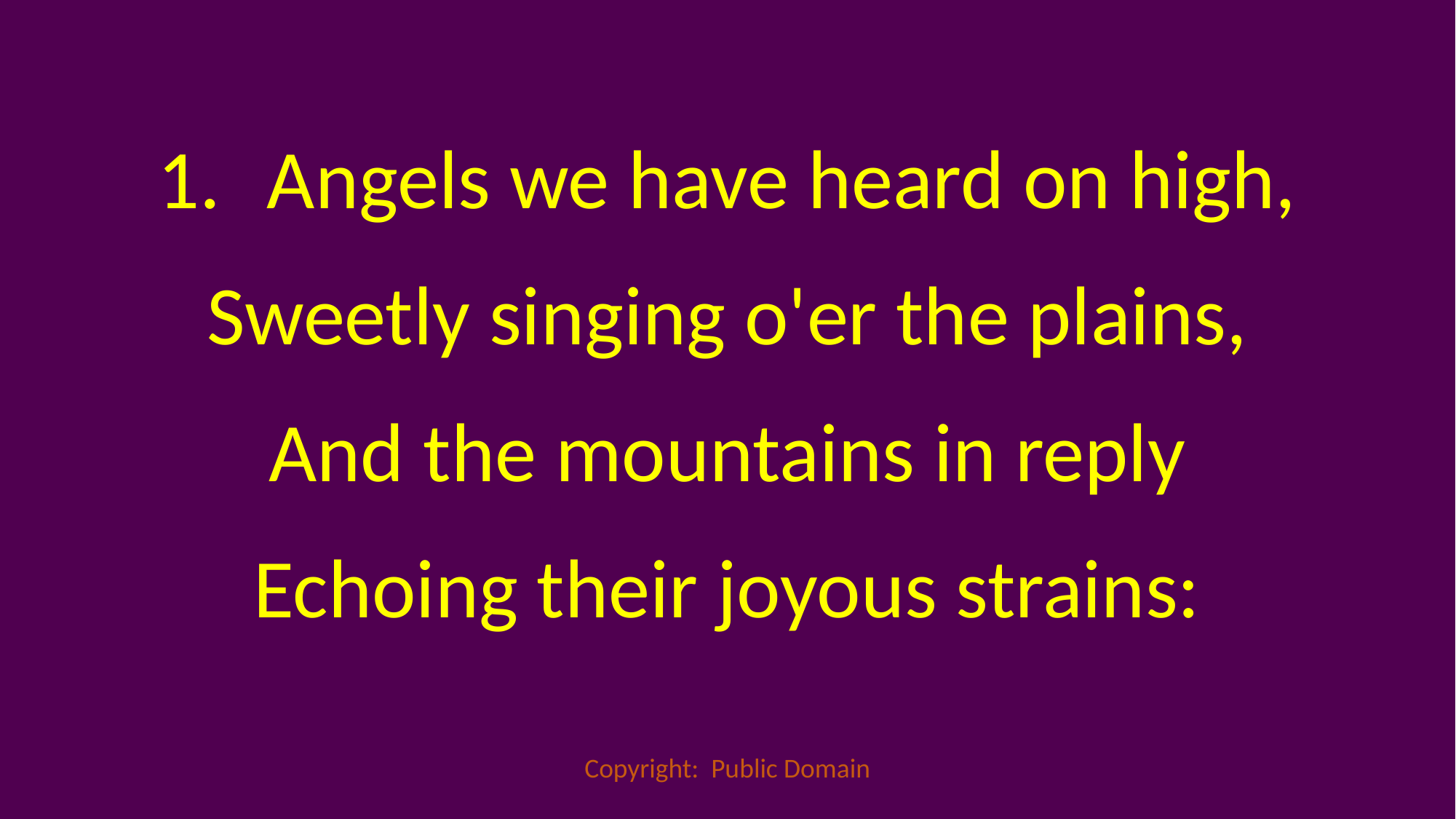

1.	Angels we have heard on high,
Sweetly singing o'er the plains,
And the mountains in reply
Echoing their joyous strains:
Copyright:  Public Domain